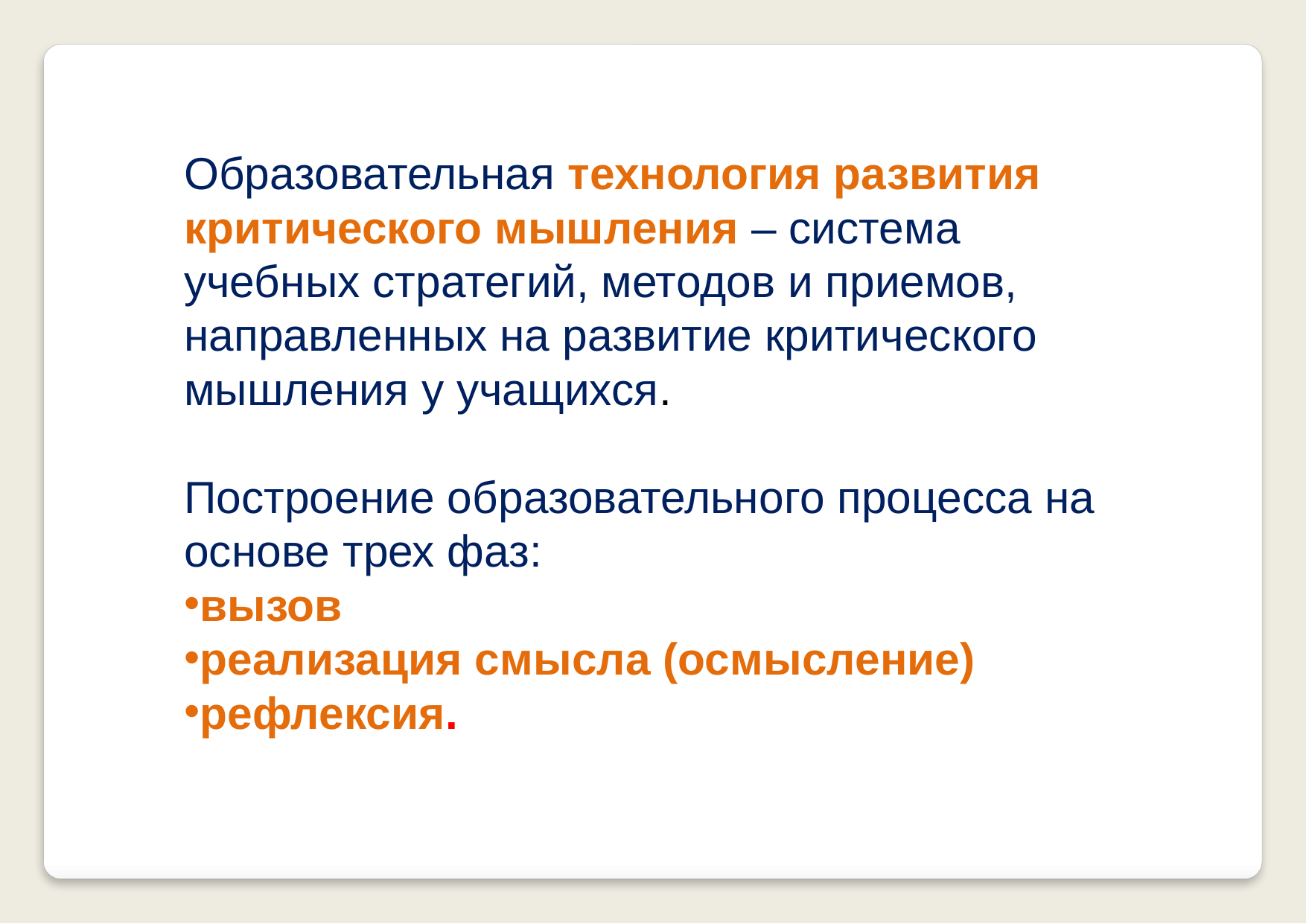

Образовательная технология развития критического мышления – система учебных стратегий, методов и приемов, направленных на развитие критического мышления у учащихся.

Построение образовательного процесса на основе трех фаз:
вызов
реализация смысла (осмысление)
рефлексия.